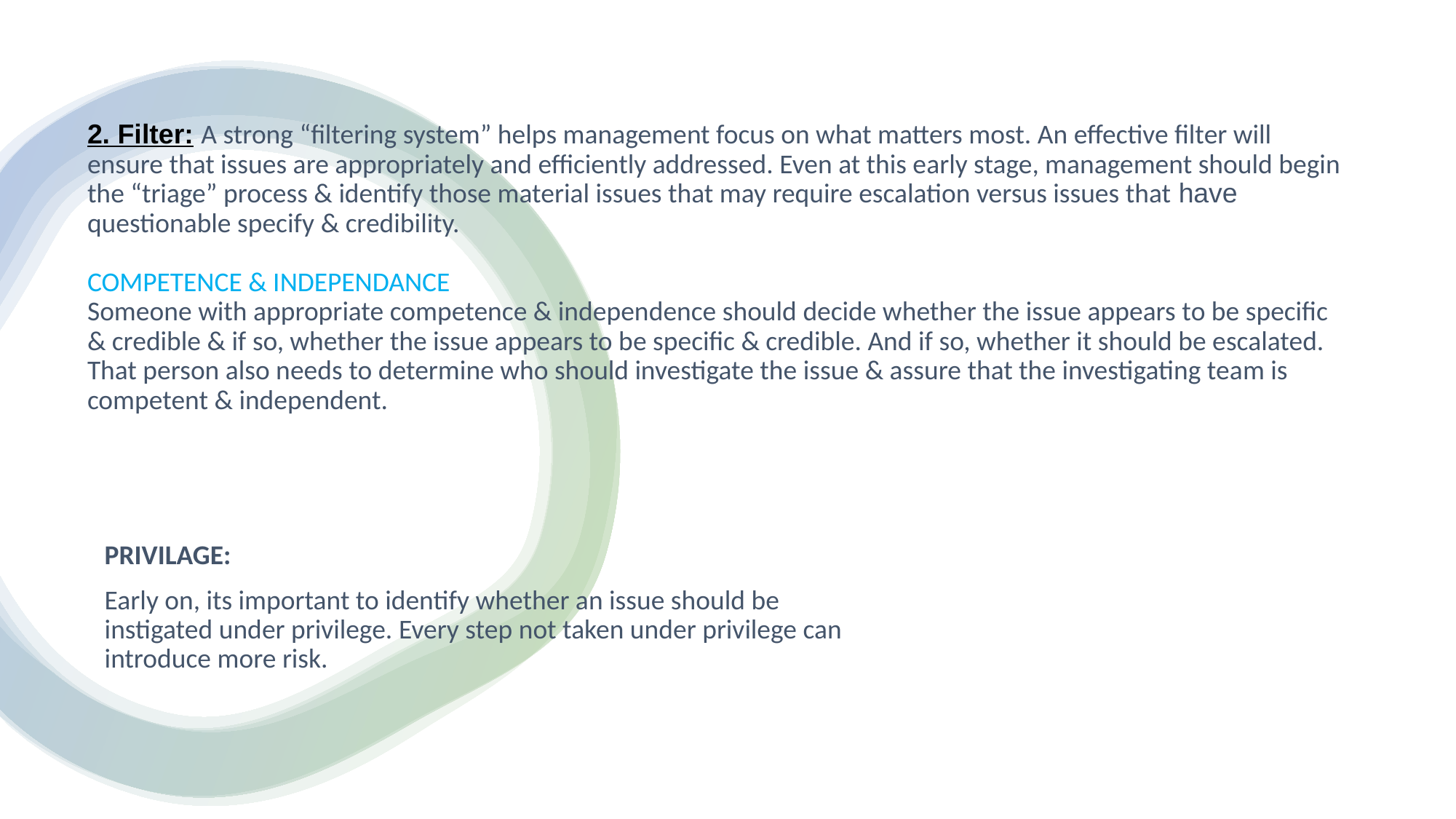

# 2. Filter: A strong “filtering system” helps management focus on what matters most. An effective filter will ensure that issues are appropriately and efficiently addressed. Even at this early stage, management should begin the “triage” process & identify those material issues that may require escalation versus issues that have questionable specify & credibility. COMPETENCE & INDEPENDANCE Someone with appropriate competence & independence should decide whether the issue appears to be specific & credible & if so, whether the issue appears to be specific & credible. And if so, whether it should be escalated. That person also needs to determine who should investigate the issue & assure that the investigating team is competent & independent.

PRIVILAGE:
Early on, its important to identify whether an issue should be instigated under privilege. Every step not taken under privilege can introduce more risk.